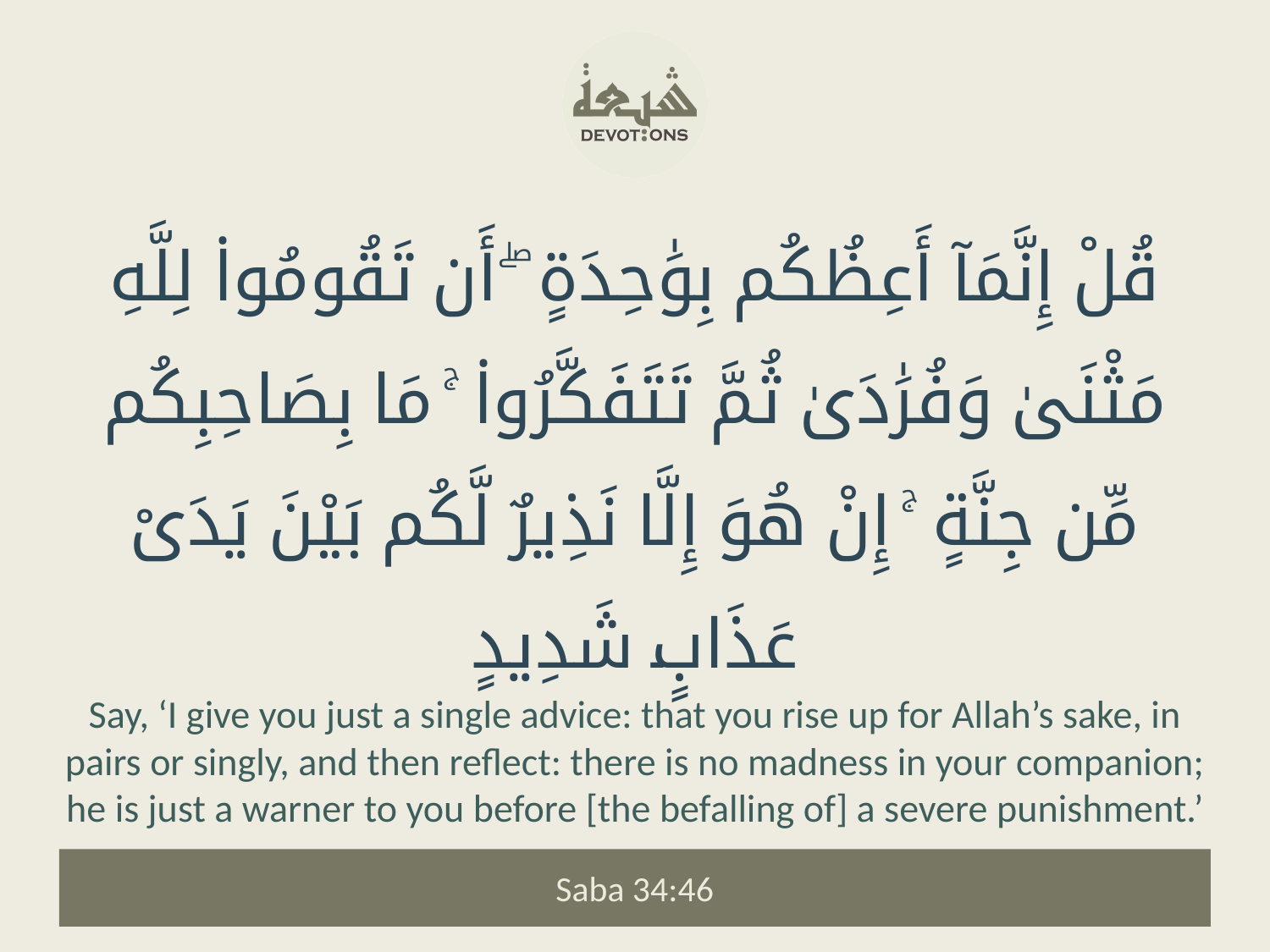

قُلْ إِنَّمَآ أَعِظُكُم بِوَٰحِدَةٍ ۖ أَن تَقُومُوا۟ لِلَّهِ مَثْنَىٰ وَفُرَٰدَىٰ ثُمَّ تَتَفَكَّرُوا۟ ۚ مَا بِصَاحِبِكُم مِّن جِنَّةٍ ۚ إِنْ هُوَ إِلَّا نَذِيرٌ لَّكُم بَيْنَ يَدَىْ عَذَابٍ شَدِيدٍ
Say, ‘I give you just a single advice: that you rise up for Allah’s sake, in pairs or singly, and then reflect: there is no madness in your companion; he is just a warner to you before [the befalling of] a severe punishment.’
Saba 34:46